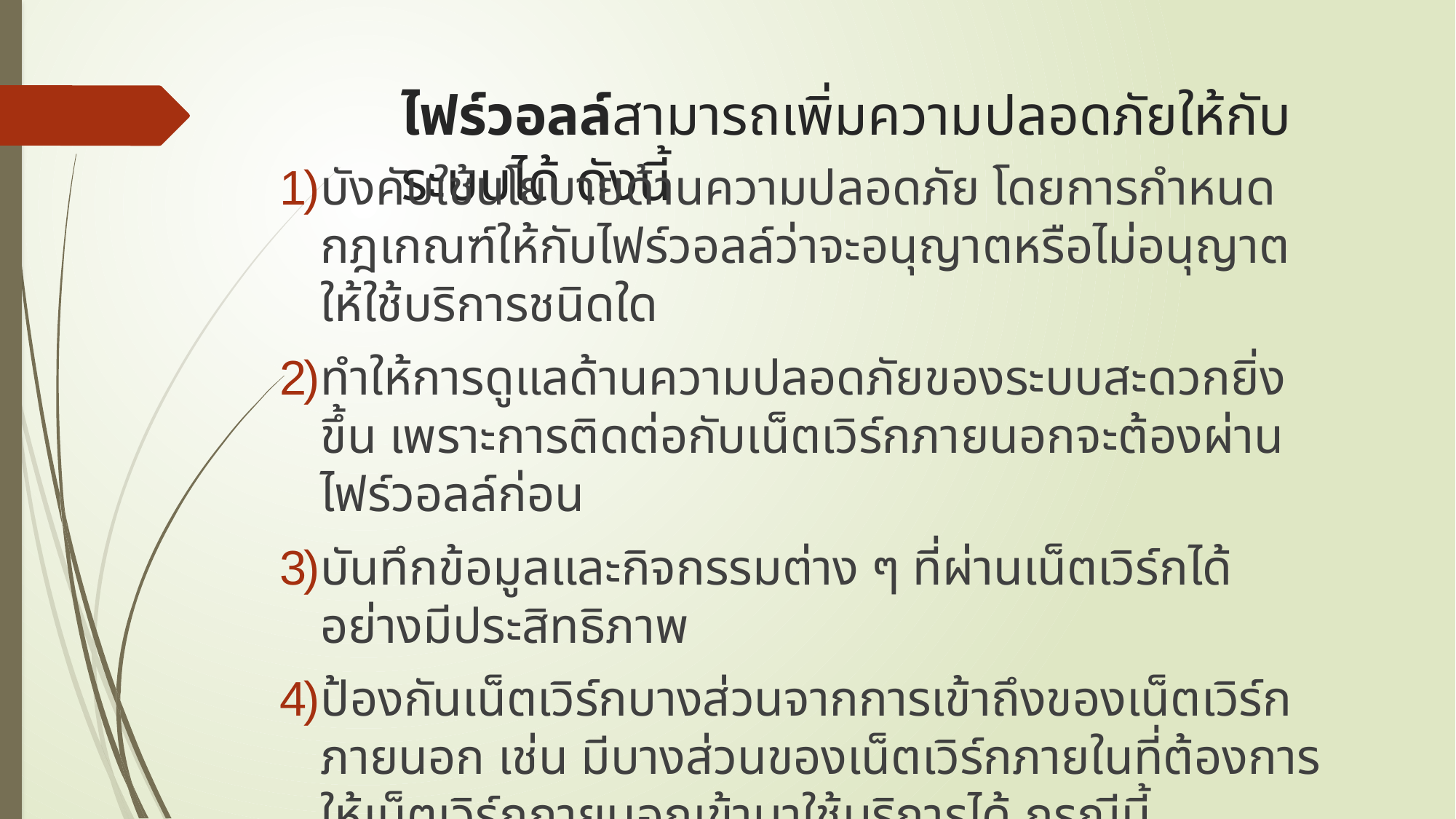

# ไฟร์วอลล์สามารถเพิ่มความปลอดภัยให้กับระบบได้ ดังนี้
บังคับใช้นโยบายด้านความปลอดภัย โดยการกำหนดกฎเกณฑ์ให้กับไฟร์วอลล์ว่าจะอนุญาตหรือไม่อนุญาตให้ใช้บริการชนิดใด
ทำให้การดูแลด้านความปลอดภัยของระบบสะดวกยิ่งขึ้น เพราะการติดต่อกับเน็ตเวิร์กภายนอกจะต้องผ่านไฟร์วอลล์ก่อน
บันทึกข้อมูลและกิจกรรมต่าง ๆ ที่ผ่านเน็ตเวิร์กได้อย่างมีประสิทธิภาพ
ป้องกันเน็ตเวิร์กบางส่วนจากการเข้าถึงของเน็ตเวิร์กภายนอก เช่น มีบางส่วนของเน็ตเวิร์กภายในที่ต้องการให้เน็ตเวิร์กภายนอกเข้ามาใช้บริการได้ กรณีนี้ไฟร์วอลล์ช่วยจัดการได้
ไฟร์วอลล์บางชนิดสามารถป้องกันไวรัสได้ โดยจะทำการตรวจไฟล์ที่โอนย้ายผ่านทางโปรโตคอล HTTP, FTP และ SMTP